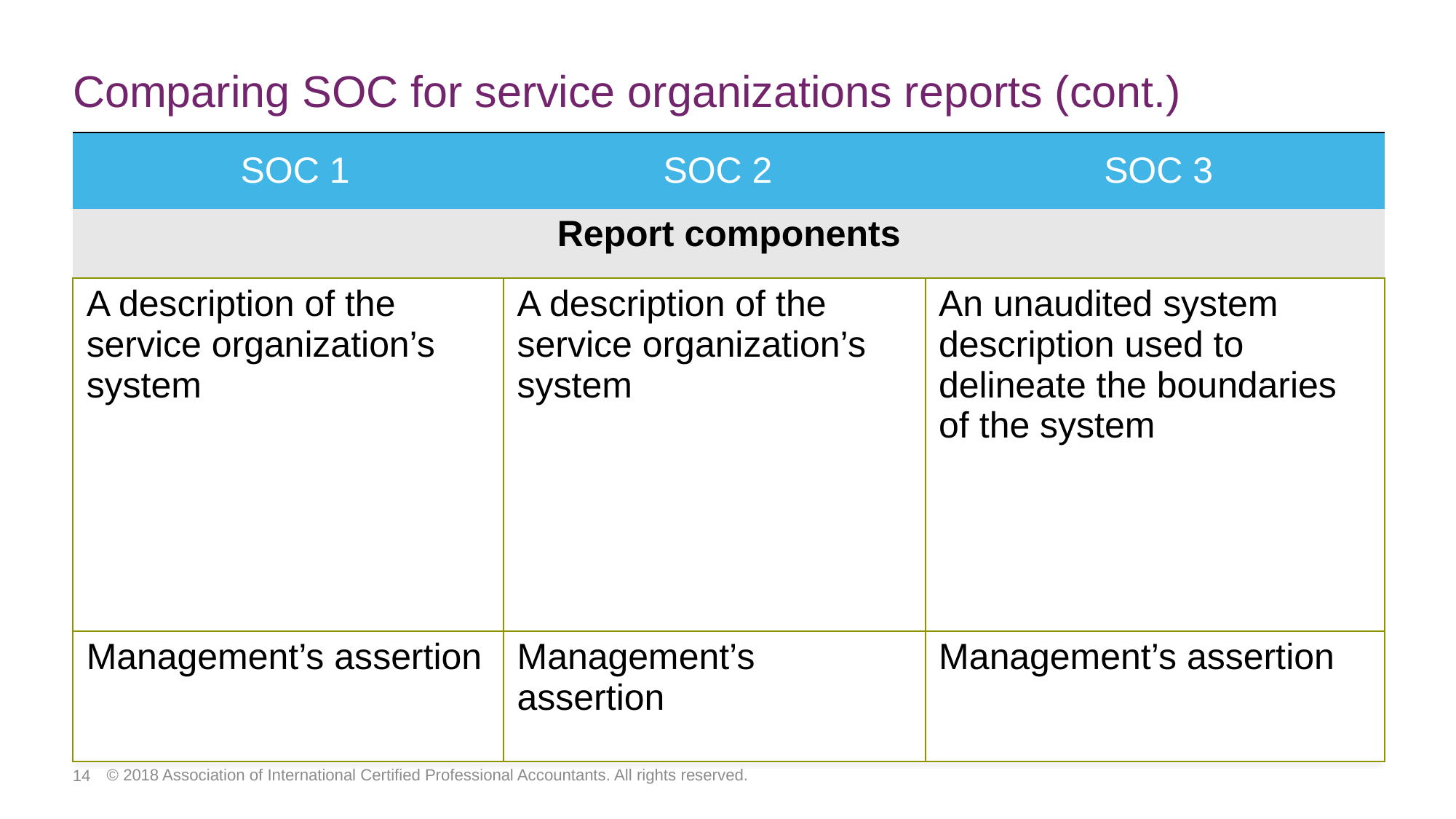

# Comparing SOC for service organizations reports (cont.)

| SOC 1 | SOC 2 | SOC 3 |
| --- | --- | --- |
| Report components |  |  |
| A description of the service organization’s system | A description of the service organization’s system | An unaudited system description used to delineate the boundaries of the system |
| Management’s assertion | Management’s assertion | Management’s assertion |
© 2018 Association of International Certified Professional Accountants. All rights reserved.
14